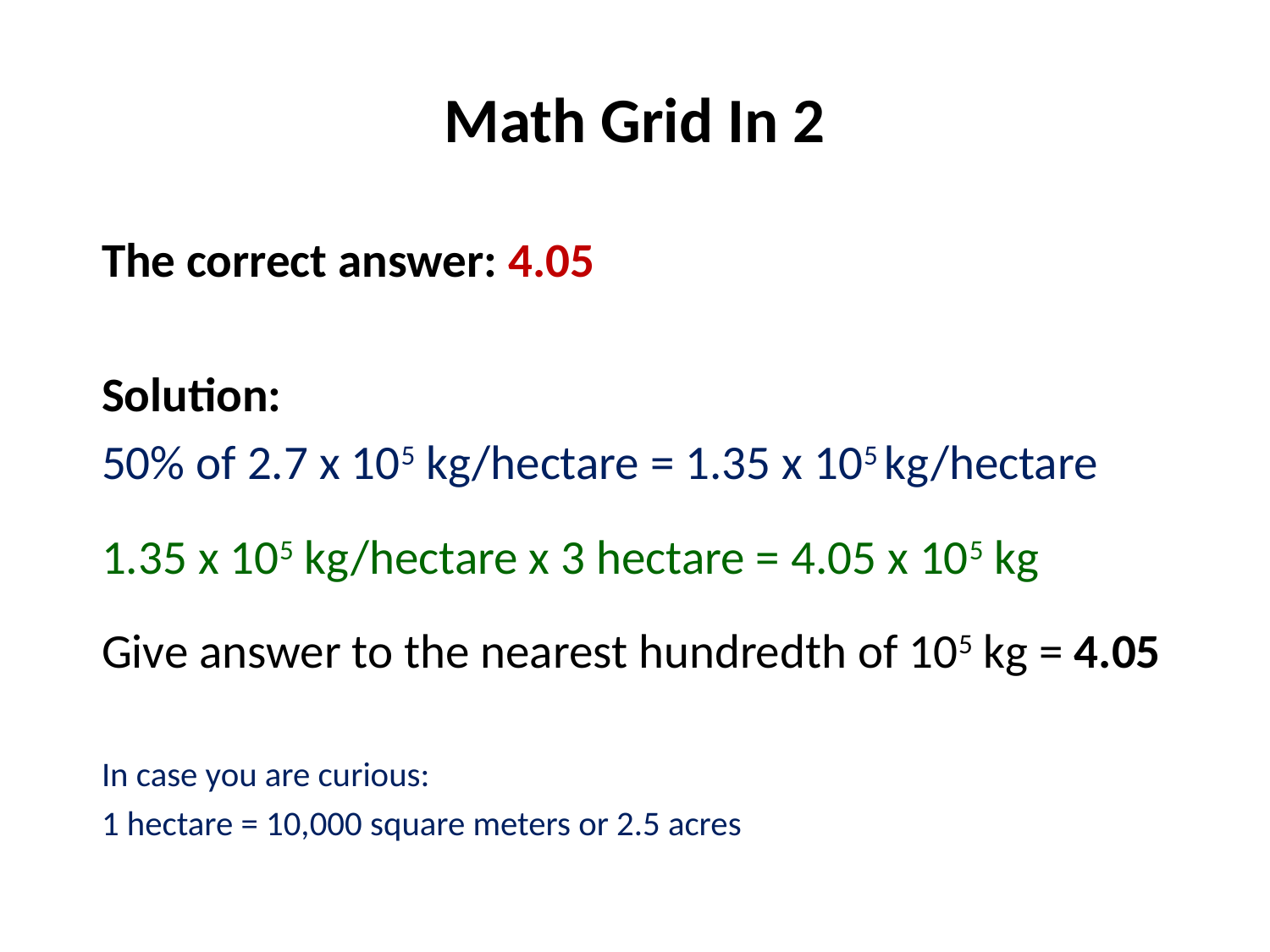

# Math Grid In 2
The correct answer: 4.05

Solution:
50% of 2.7 x 105 kg/hectare = 1.35 x 105 kg/hectare

1.35 x 105 kg/hectare x 3 hectare = 4.05 x 105 kg

Give answer to the nearest hundredth of 105 kg = 4.05

In case you are curious:
1 hectare = 10,000 square meters or 2.5 acres